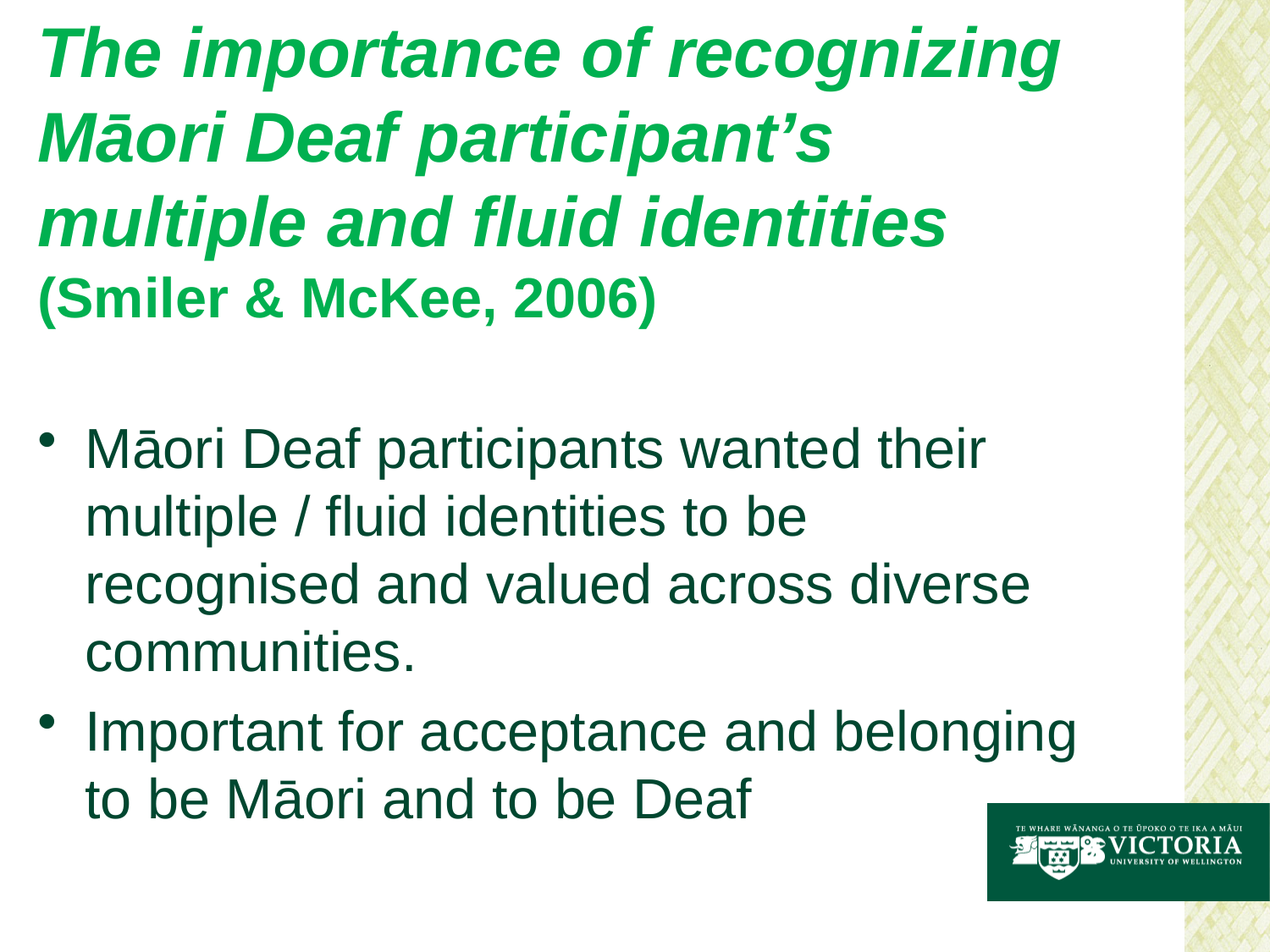

# The importance of recognizing Māori Deaf participant’s multiple and fluid identities (Smiler & McKee, 2006)
Māori Deaf participants wanted their multiple / fluid identities to be recognised and valued across diverse communities.
Important for acceptance and belonging to be Māori and to be Deaf